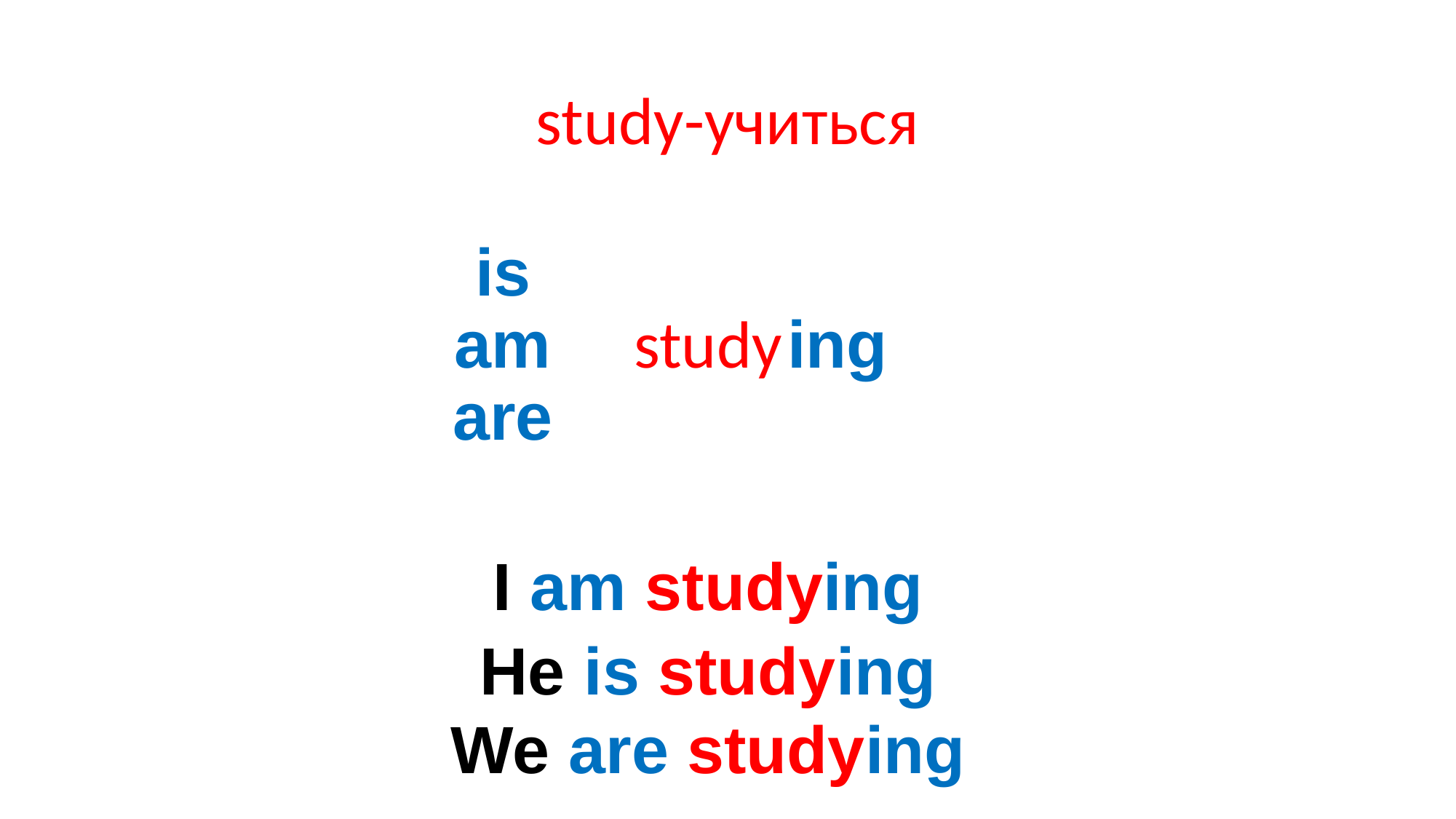

# study-учиться
is
am
are
ing
study
I am studying
He is studying
We are studying